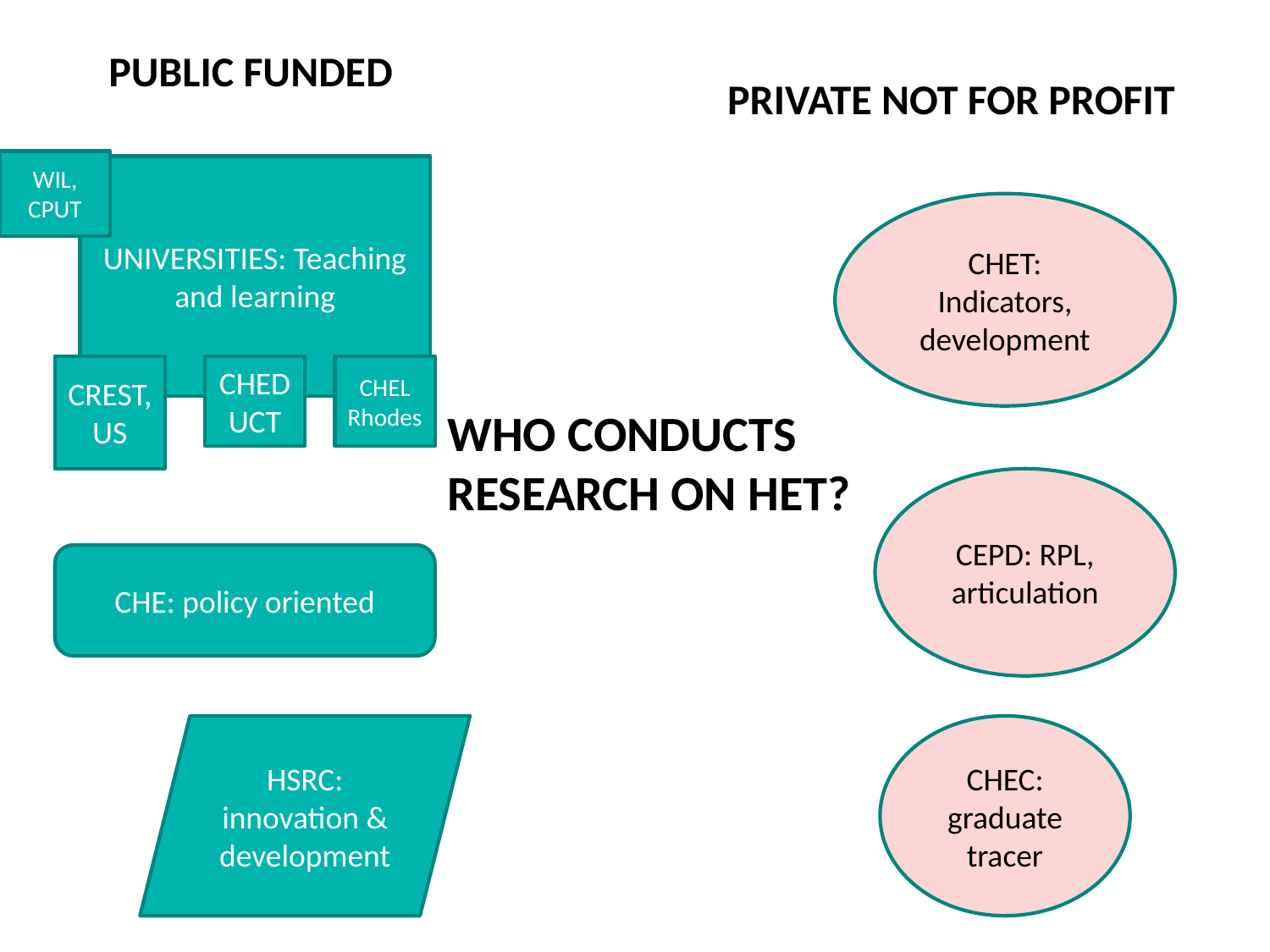

PUBLIC FUNDED
PRIVATE NOT FOR PROFIT
WIL, CPUT
UNIVERSITIES: Teaching and learning
CHET: Indicators, development
CREST, US
CHEDUCT
CHEL Rhodes
WHO CONDUCTS RESEARCH ON HET?
CEPD: RPL, articulation
CHE: policy oriented
HSRC: innovation & development
CHEC: graduate tracer